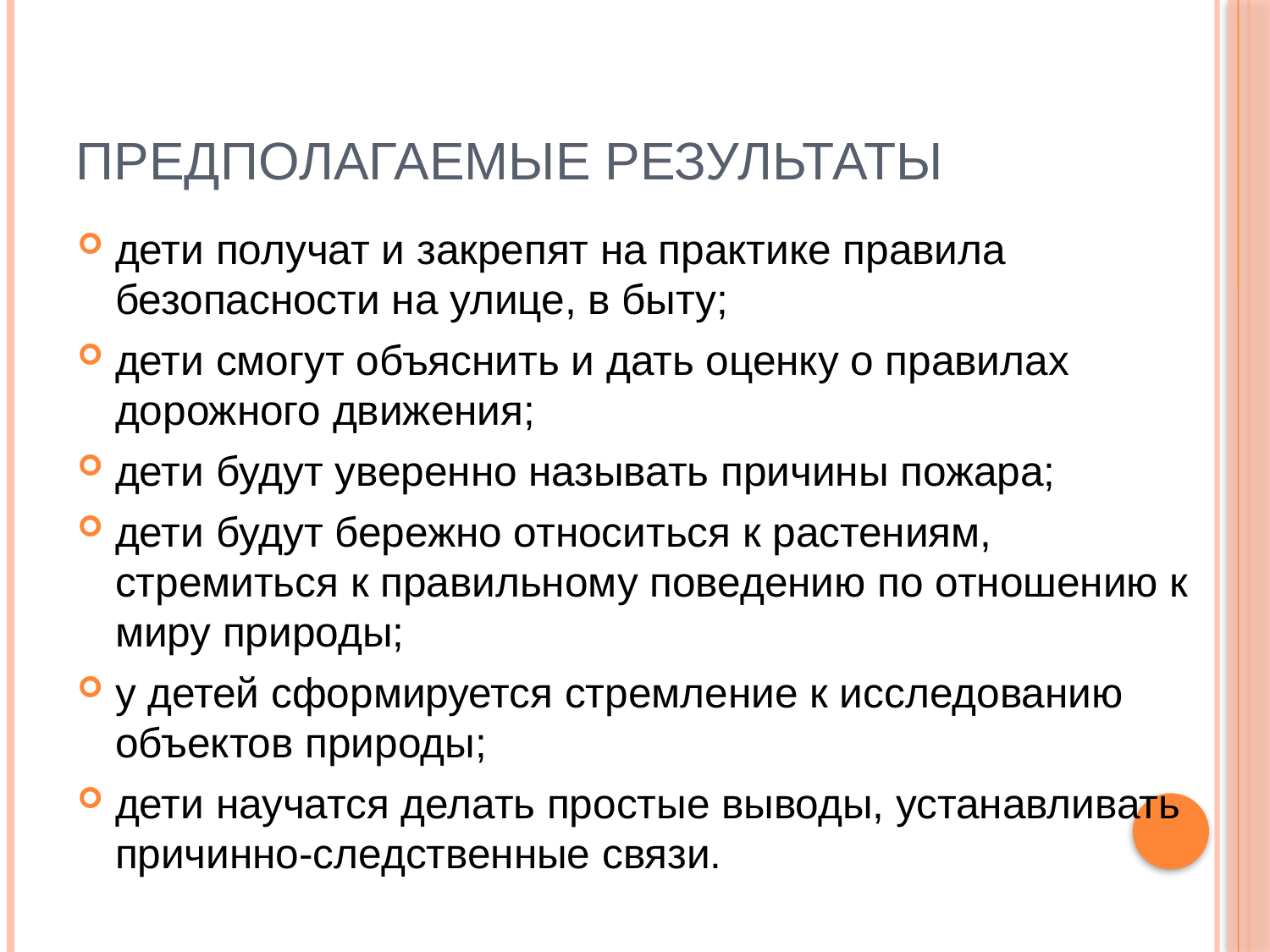

# Предполагаемые результаты
дети получат и закрепят на практике правила безопасности на улице, в быту;
дети смогут объяснить и дать оценку о правилах дорожного движения;
дети будут уверенно называть причины пожара;
дети будут бережно относиться к растениям, стремиться к правильному поведению по отношению к миру природы;
у детей сформируется стремление к исследованию объектов природы;
дети научатся делать простые выводы, устанавливать причинно-следственные связи.